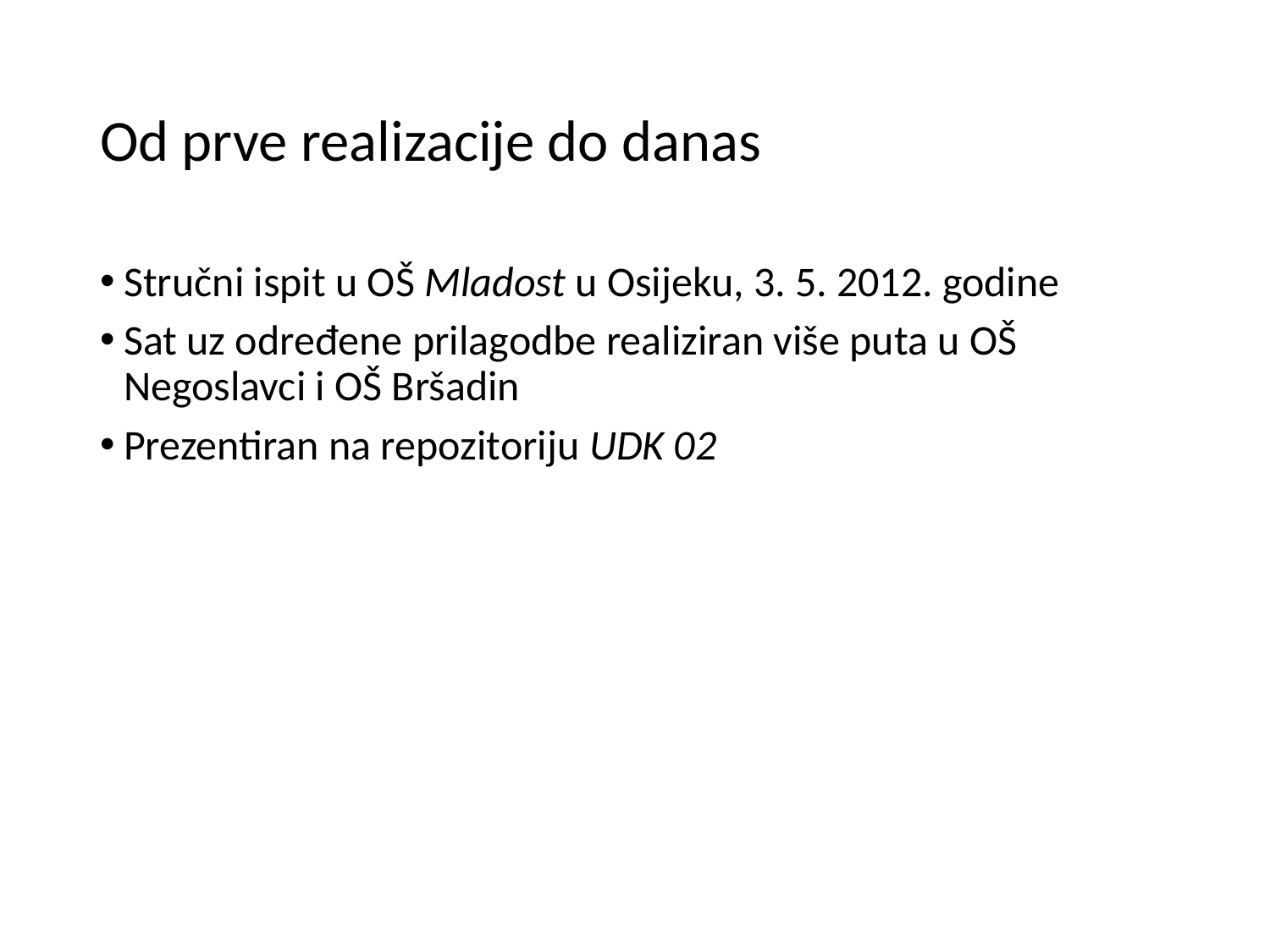

# Od prve realizacije do danas
Stručni ispit u OŠ Mladost u Osijeku, 3. 5. 2012. godine
Sat uz određene prilagodbe realiziran više puta u OŠ Negoslavci i OŠ Bršadin
Prezentiran na repozitoriju UDK 02